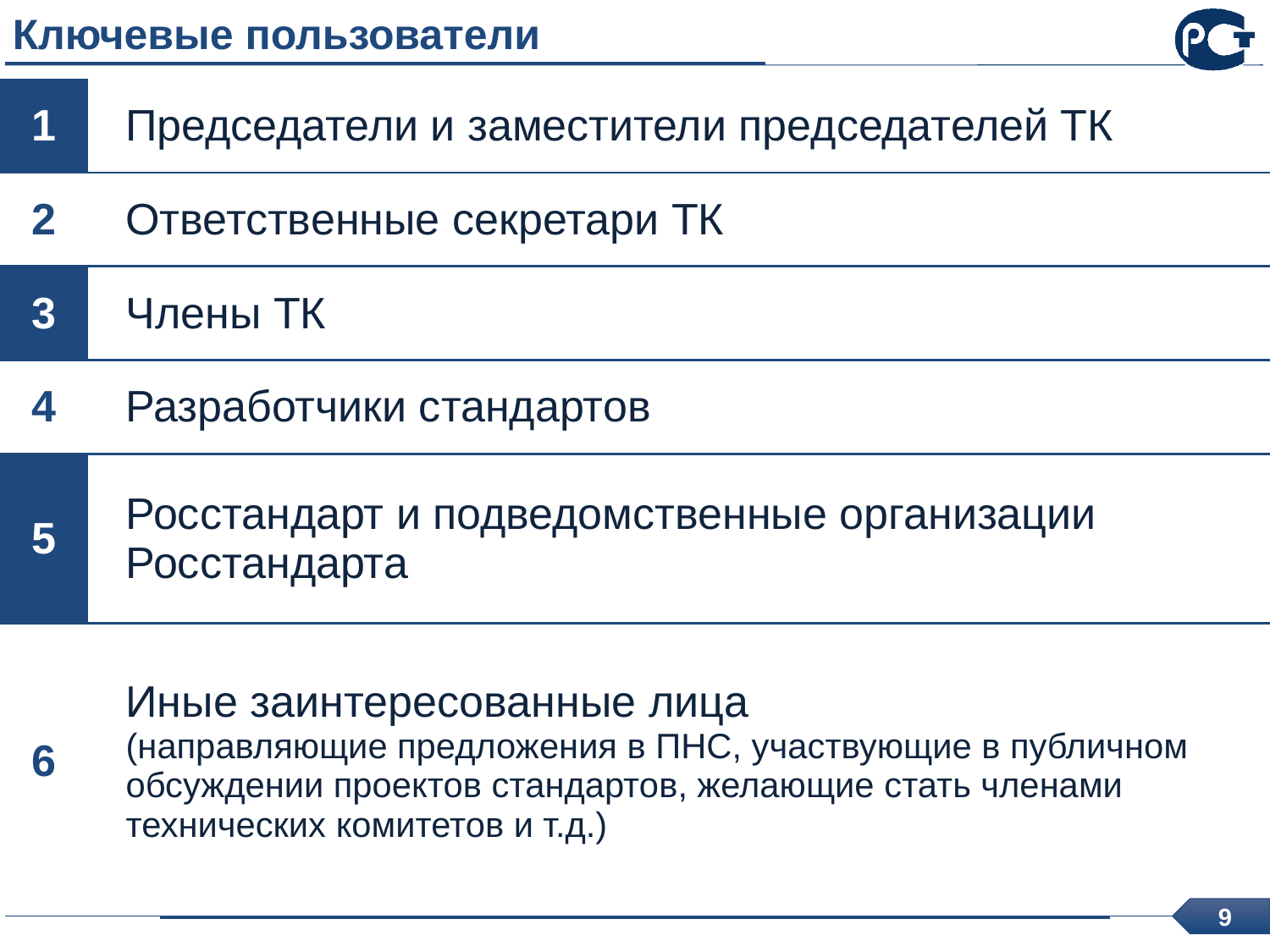

# Ключевые пользователи
| 1 | Председатели и заместители председателей ТК |
| --- | --- |
| 2 | Ответственные секретари ТК |
| 3 | Члены ТК |
| 4 | Разработчики стандартов |
| 5 | Росстандарт и подведомственные организации Росстандарта |
| 6 | Иные заинтересованные лица (направляющие предложения в ПНС, участвующие в публичном обсуждении проектов стандартов, желающие стать членами технических комитетов и т.д.) |
9